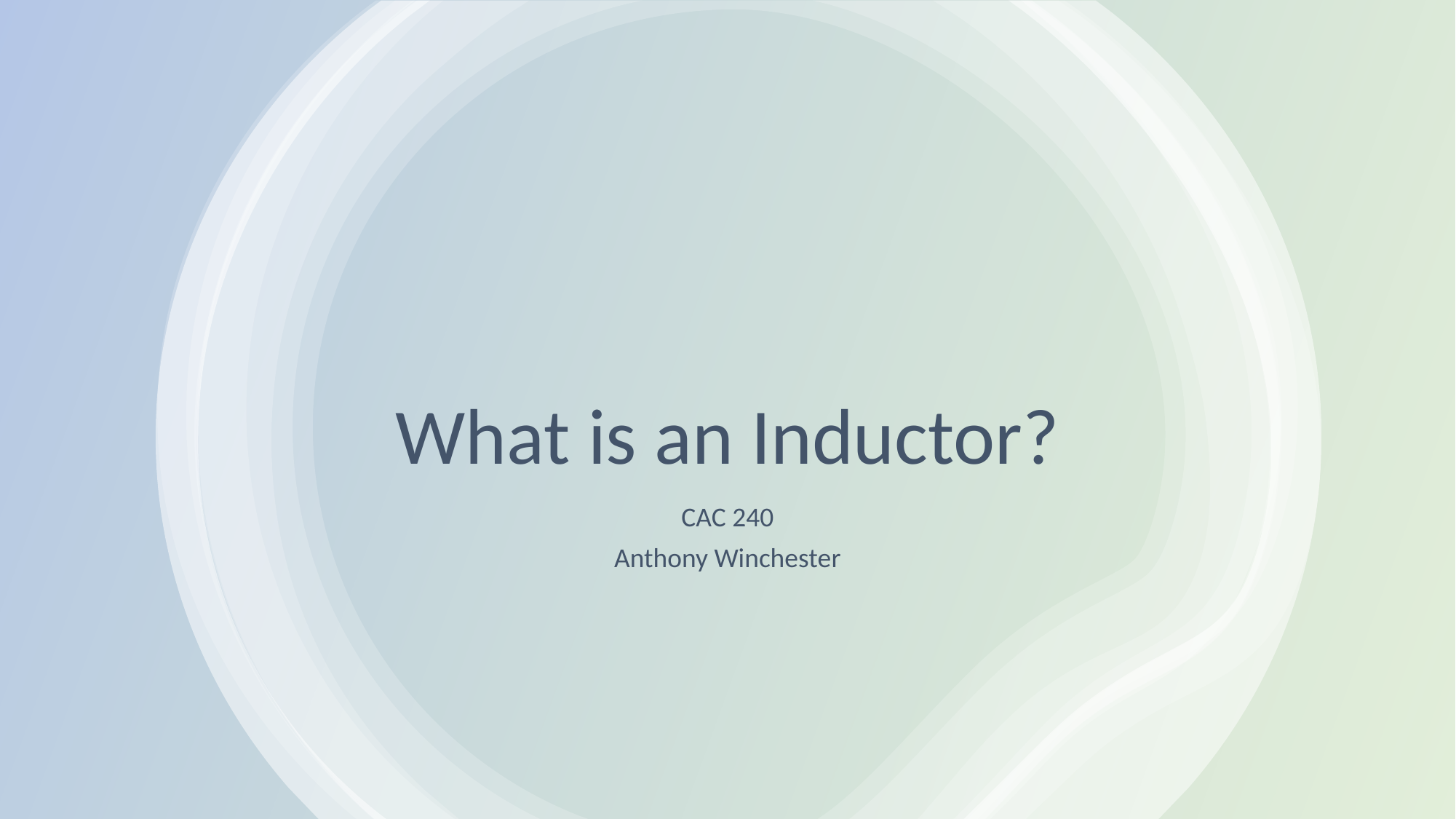

# What is an Inductor?
CAC 240
Anthony Winchester